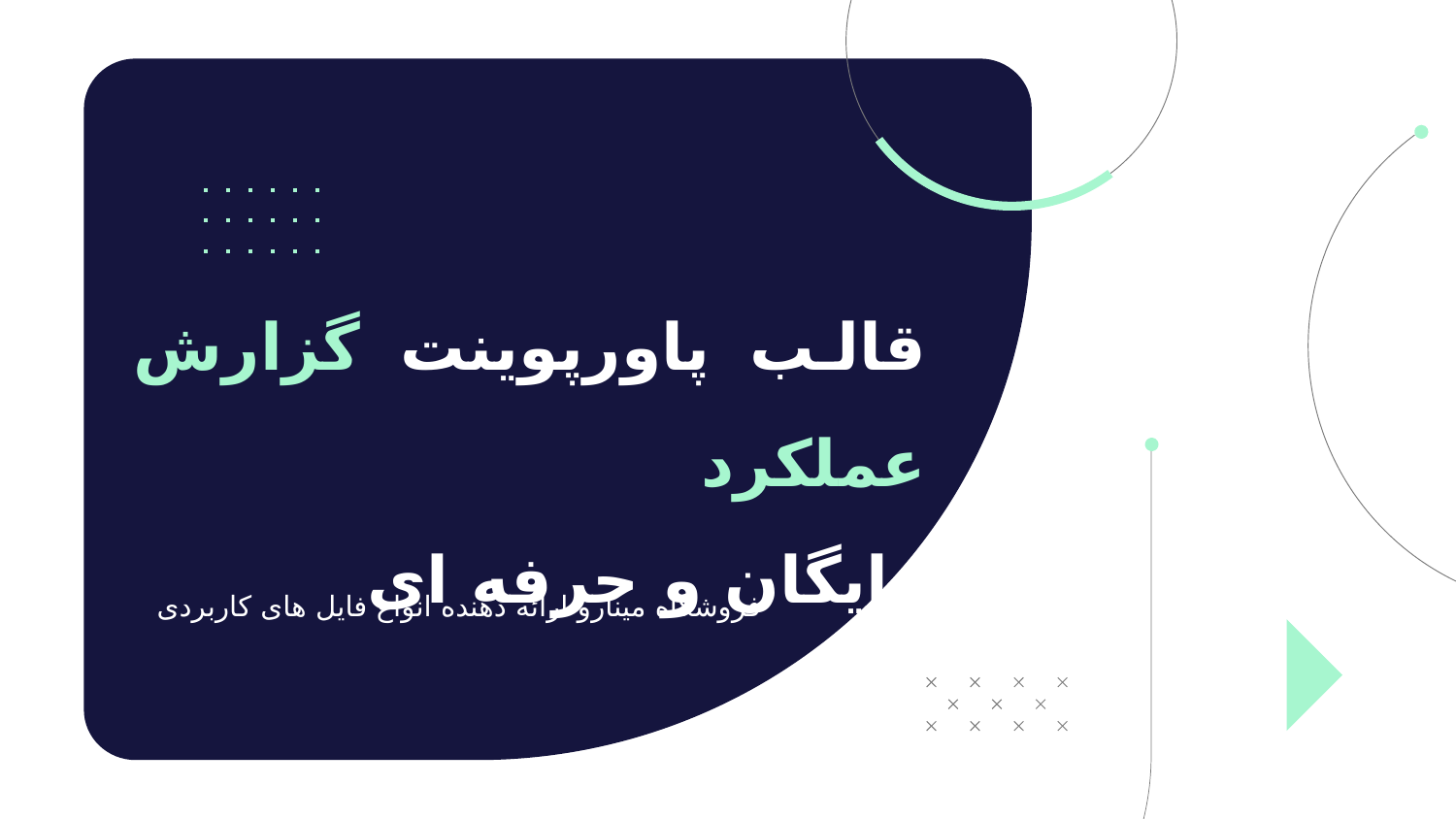

قالب پاورپوینت گزارش عملکرد
رایگان و حرفه ای
فروشگاه مینارو ارائه دهنده انواع فایل های کاربردی